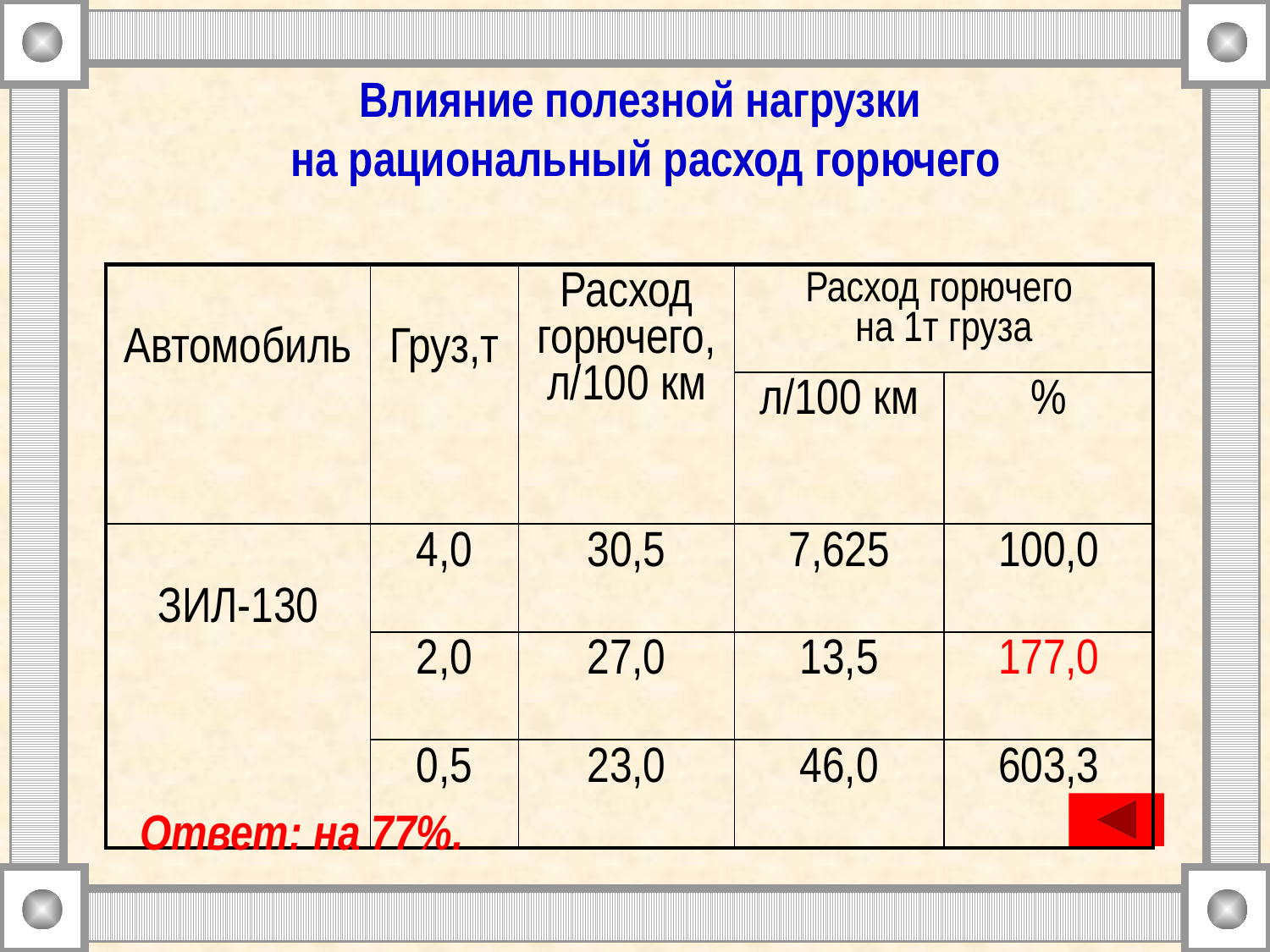

# Влияние полезной нагрузки на рациональный расход горючего
| Автомобиль | Груз,т | Расход горючего,л/100 км | Расход горючего на 1т груза |  |
| --- | --- | --- | --- | --- |
|  |  |  | л/100 км | % |
| ЗИЛ-130 | 4,0 | 30,5 | 7,625 | 100,0 |
|  | 2,0 | 27,0 | 13,5 | 177,0 |
|  | 0,5 | 23,0 | 46,0 | 603,3 |

Ответ: на 77%.